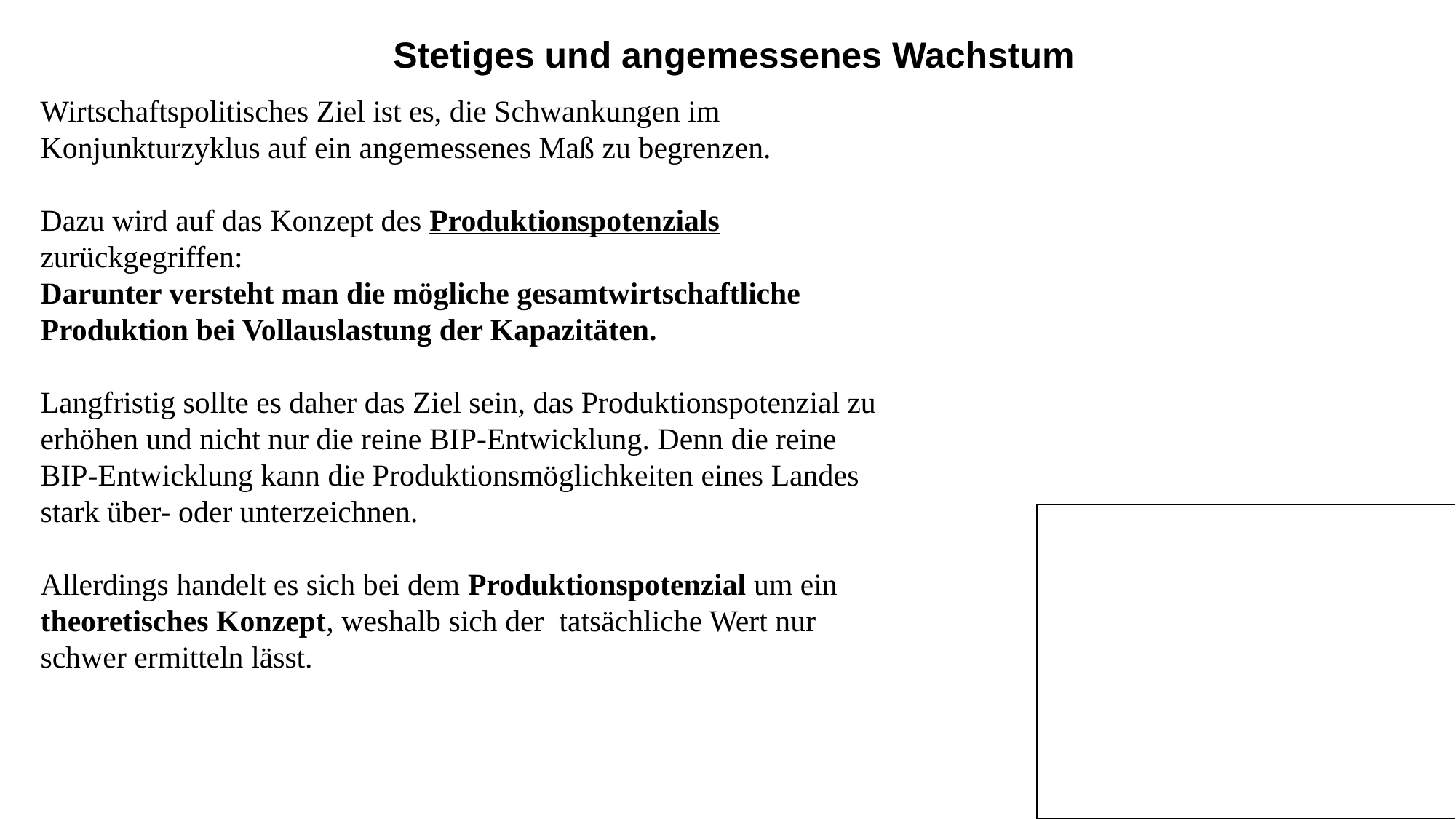

Stetiges und angemessenes Wachstum
Wirtschaftspolitisches Ziel ist es, die Schwankungen im Konjunkturzyklus auf ein angemessenes Maß zu begrenzen.

Dazu wird auf das Konzept des Produktionspotenzials zurückgegriffen:
Darunter versteht man die mögliche gesamtwirtschaftliche Produktion bei Vollauslastung der Kapazitäten.

Langfristig sollte es daher das Ziel sein, das Produktionspotenzial zu
erhöhen und nicht nur die reine BIP-Entwicklung. Denn die reine
BIP-Entwicklung kann die Produktionsmöglichkeiten eines Landes
stark über- oder unterzeichnen.

Allerdings handelt es sich bei dem Produktionspotenzial um ein
theoretisches Konzept, weshalb sich der  tatsächliche Wert nur schwer ermitteln lässt.